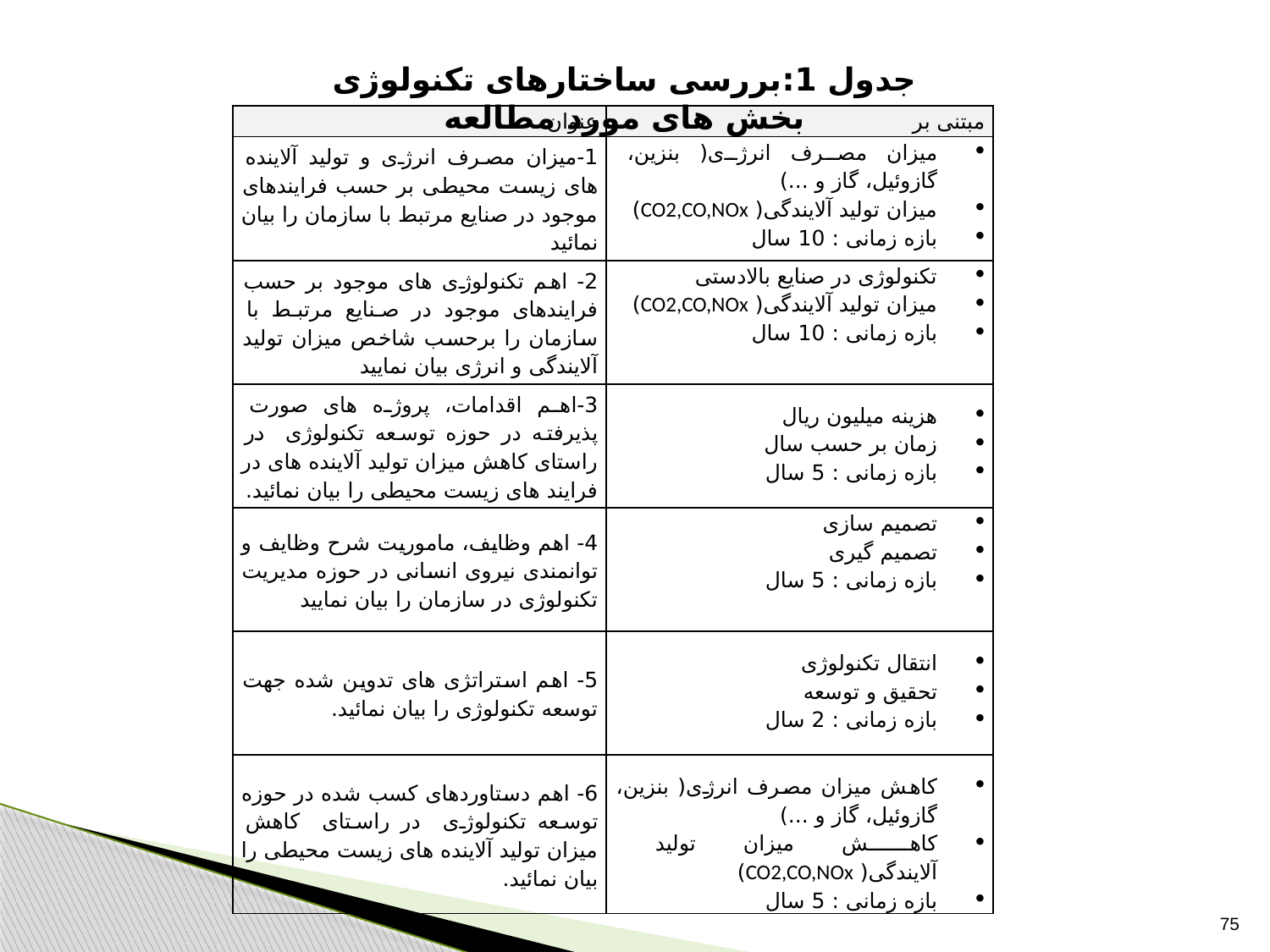

جدول 1:بررسی ساختارهای تکنولوژی بخش های مورد مطالعه
| عنوان | مبتنی بر |
| --- | --- |
| 1-میزان مصرف انرژی و تولید آلاینده های زیست محیطی بر حسب فرایندهای موجود در صنایع مرتبط با سازمان را بیان نمائید | میزان مصرف انرژی( بنزین، گازوئیل، گاز و ...) میزان تولید آلایندگی( CO2,CO,NOx) بازه زمانی : 10 سال |
| 2- اهم تکنولوژی های موجود بر حسب فرایندهای موجود در صنایع مرتبط با سازمان را برحسب شاخص میزان تولید آلایندگی و انرژی بیان نمایید | تکنولوژی در صنایع بالادستی میزان تولید آلایندگی( CO2,CO,NOx) بازه زمانی : 10 سال |
| 3-اهم اقدامات، پروژه های صورت پذیرفته در حوزه توسعه تکنولوژی در راستای کاهش میزان تولید آلاینده های در فرایند های زیست محیطی را بیان نمائید. | هزینه میلیون ریال زمان بر حسب سال بازه زمانی : 5 سال |
| 4- اهم وظایف، ماموریت شرح وظایف و توانمندی نیروی انسانی در حوزه مدیریت تکنولوژی در سازمان را بیان نمایید | تصمیم سازی تصمیم گیری بازه زمانی : 5 سال |
| 5- اهم استراتژی های تدوین شده جهت توسعه تکنولوژی را بیان نمائید. | انتقال تکنولوژی تحقیق و توسعه بازه زمانی : 2 سال |
| 6- اهم دستاوردهای کسب شده در حوزه توسعه تکنولوژی در راستای کاهش میزان تولید آلاینده های زیست محیطی را بیان نمائید. | کاهش میزان مصرف انرژی( بنزین، گازوئیل، گاز و ...) کاهش میزان تولید آلایندگی( CO2,CO,NOx) بازه زمانی : 5 سال |
75